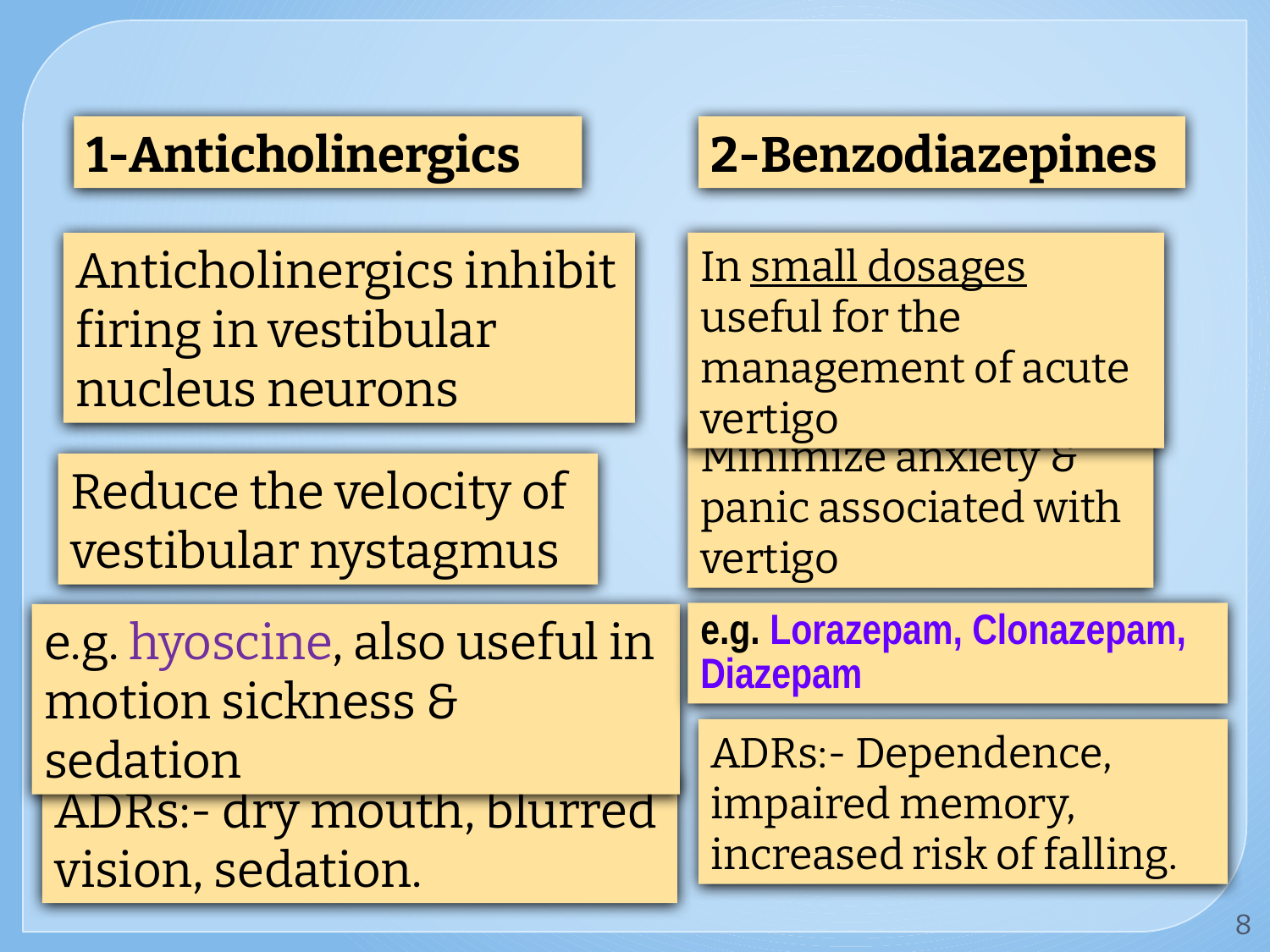

1-Anticholinergics
2-Benzodiazepines
Anticholinergics inhibit firing in vestibular nucleus neurons
In small dosages useful for the management of acute vertigo
Minimize anxiety & panic associated with vertigo
Reduce the velocity of vestibular nystagmus
e.g. Lorazepam, Clonazepam, Diazepam
e.g. hyoscine, also useful in motion sickness & sedation
ADRs:- Dependence, impaired memory, increased risk of falling.
ADRs:- dry mouth, blurred vision, sedation.
8